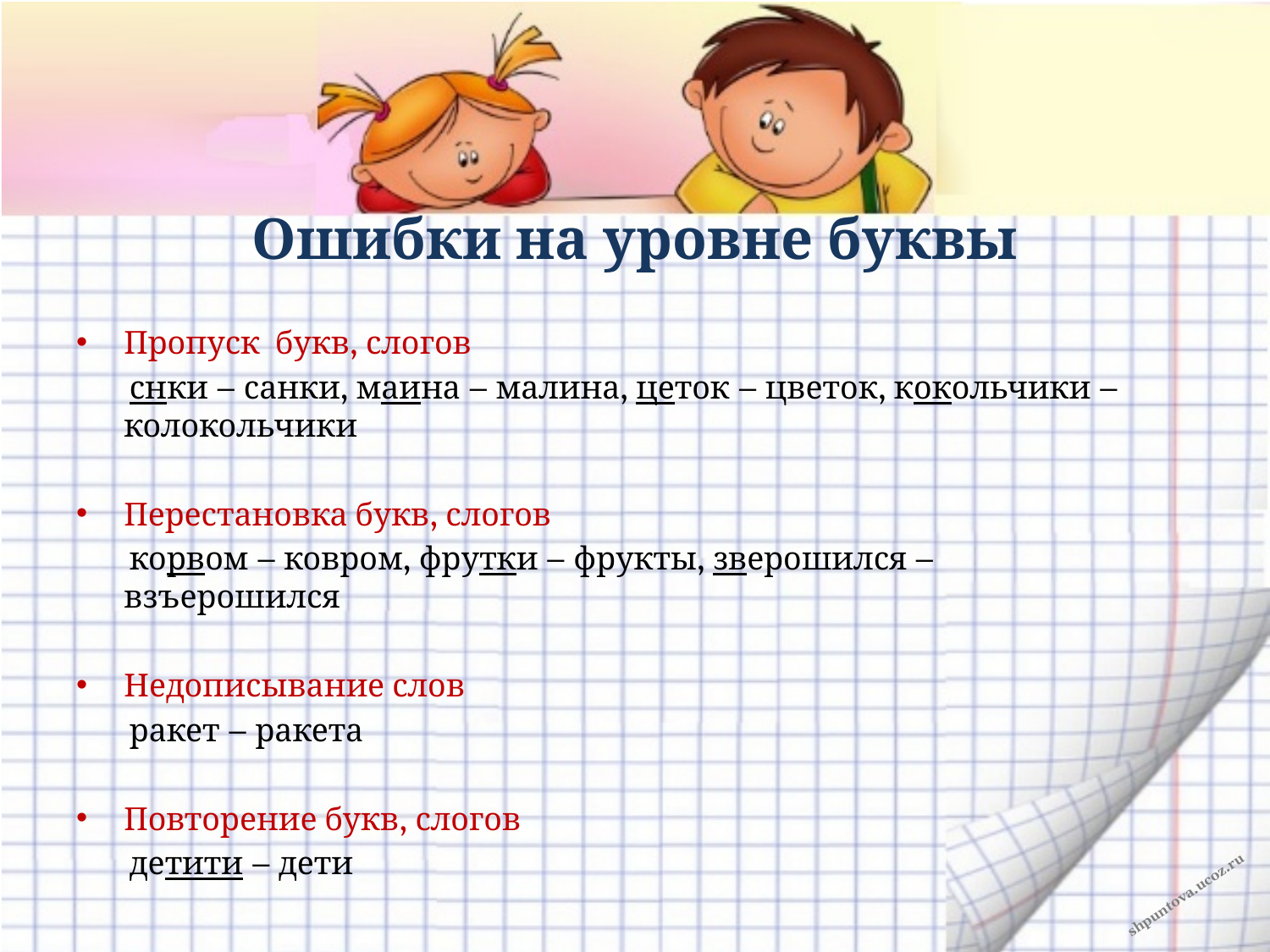

# Ошибки на уровне буквы
Пропуск  букв, слогов
       снки – санки, маина – малина, цеток – цветок, кокольчики –колокольчики

Перестановка букв, слогов
       корвом – ковром, фрутки – фрукты, зверошился – взъерошился

Недописывание слов
       ракет – ракета

Повторение букв, слогов
       детити – дети